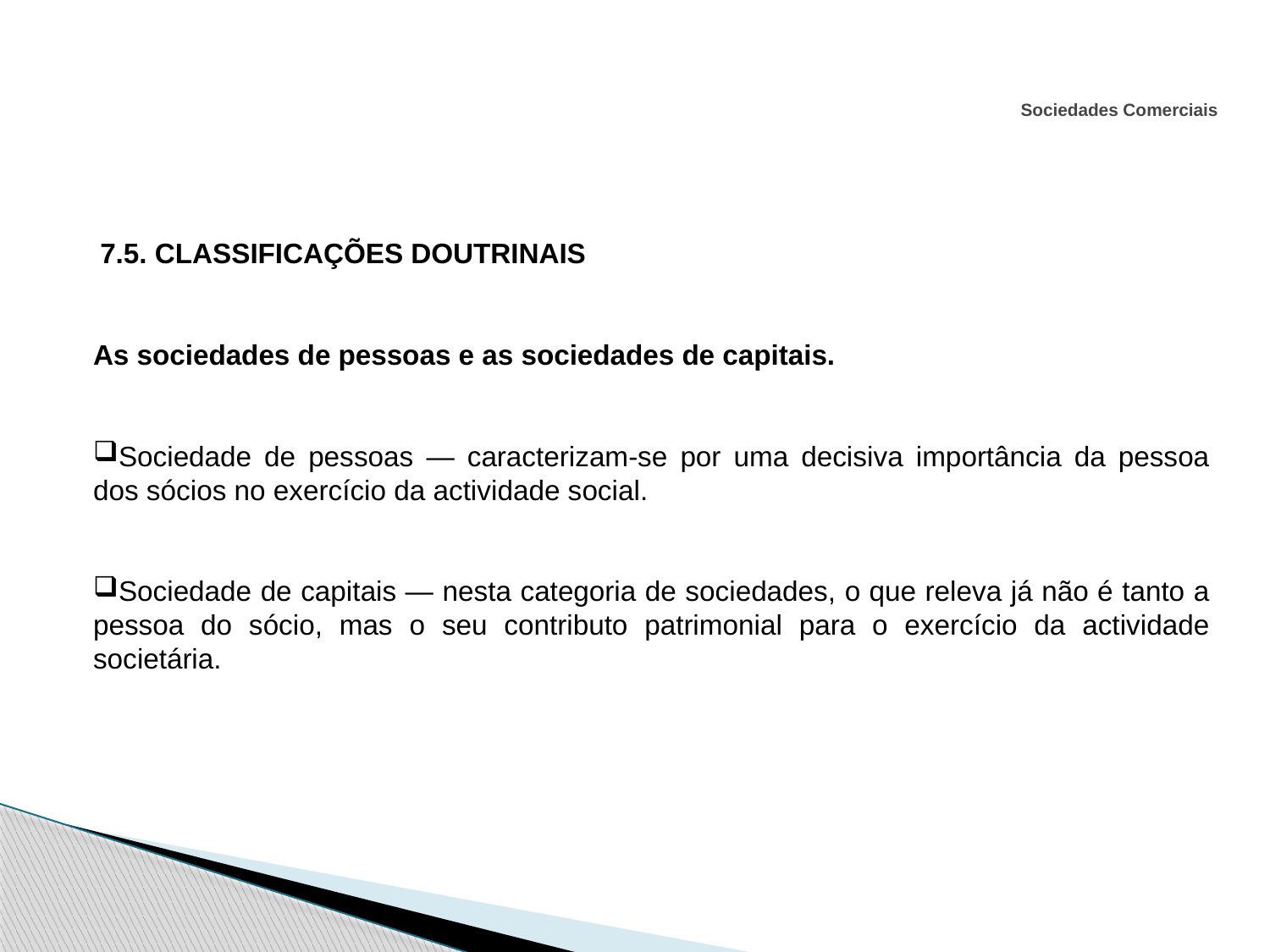

# Sociedades Comerciais
 7.5. CLASSIFICAÇÕES DOUTRINAIS

As sociedades de pessoas e as sociedades de capitais.

Sociedade de pessoas — caracterizam-se por uma decisiva importância da pessoa dos sócios no exercício da actividade social.

Sociedade de capitais — nesta categoria de sociedades, o que releva já não é tanto a pessoa do sócio, mas o seu contributo patrimonial para o exercício da actividade societária.